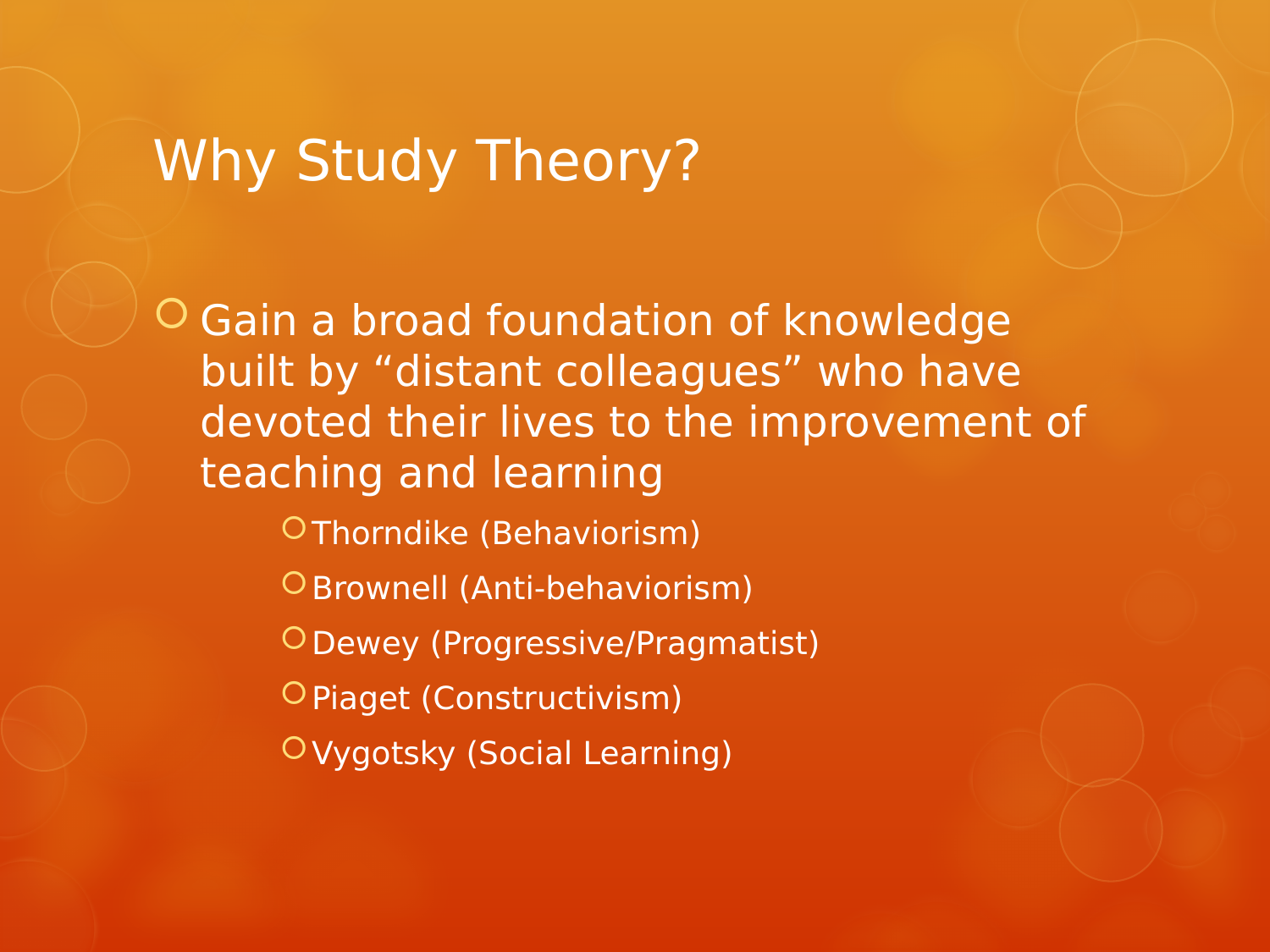

# Why Study Theory?
Gain a broad foundation of knowledge built by “distant colleagues” who have devoted their lives to the improvement of teaching and learning
Thorndike (Behaviorism)
Brownell (Anti-behaviorism)
Dewey (Progressive/Pragmatist)
Piaget (Constructivism)
Vygotsky (Social Learning)